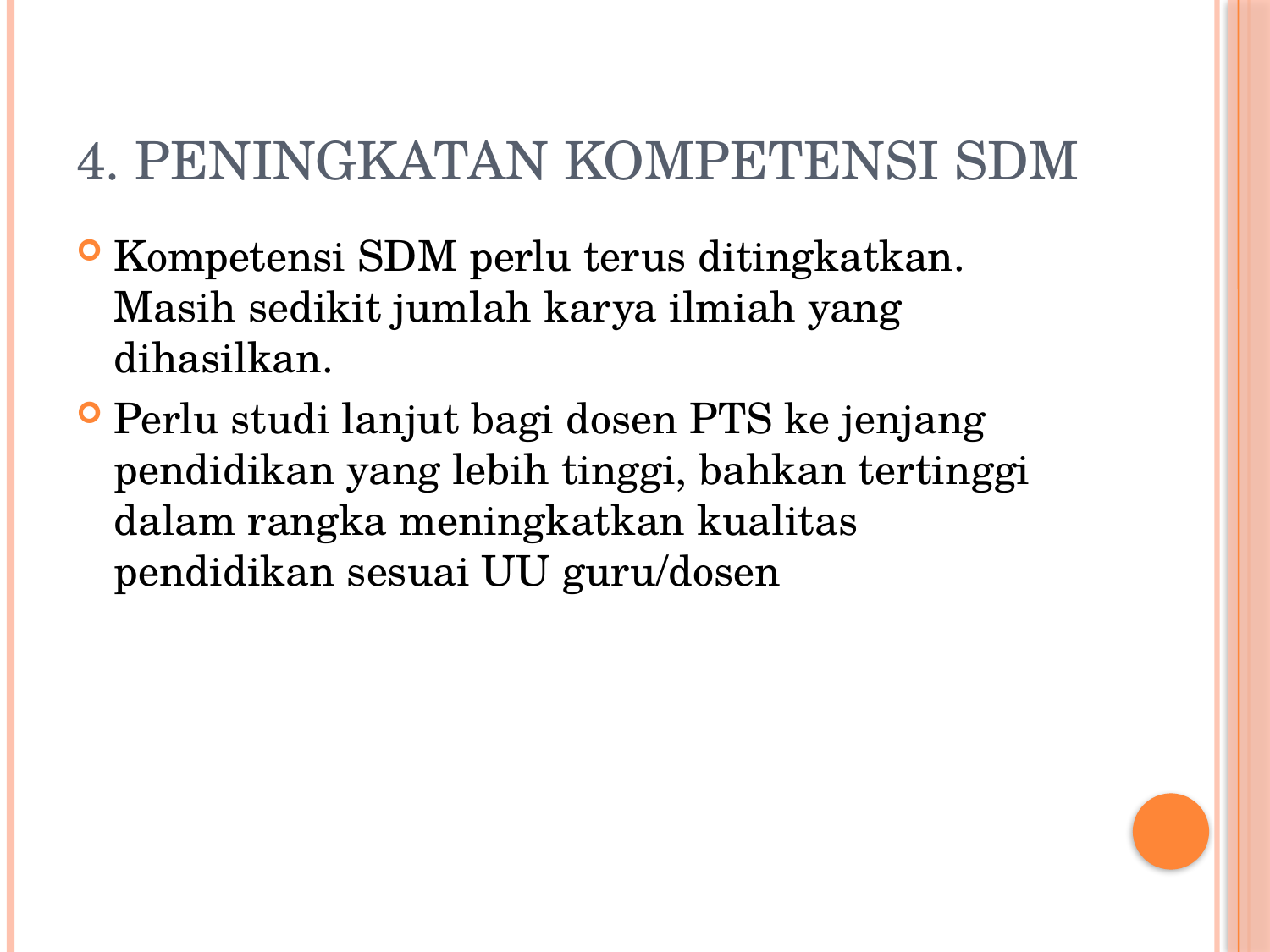

# 4. Peningkatan Kompetensi SDM
Kompetensi SDM perlu terus ditingkatkan. Masih sedikit jumlah karya ilmiah yang dihasilkan.
Perlu studi lanjut bagi dosen PTS ke jenjang pendidikan yang lebih tinggi, bahkan tertinggi dalam rangka meningkatkan kualitas pendidikan sesuai UU guru/dosen